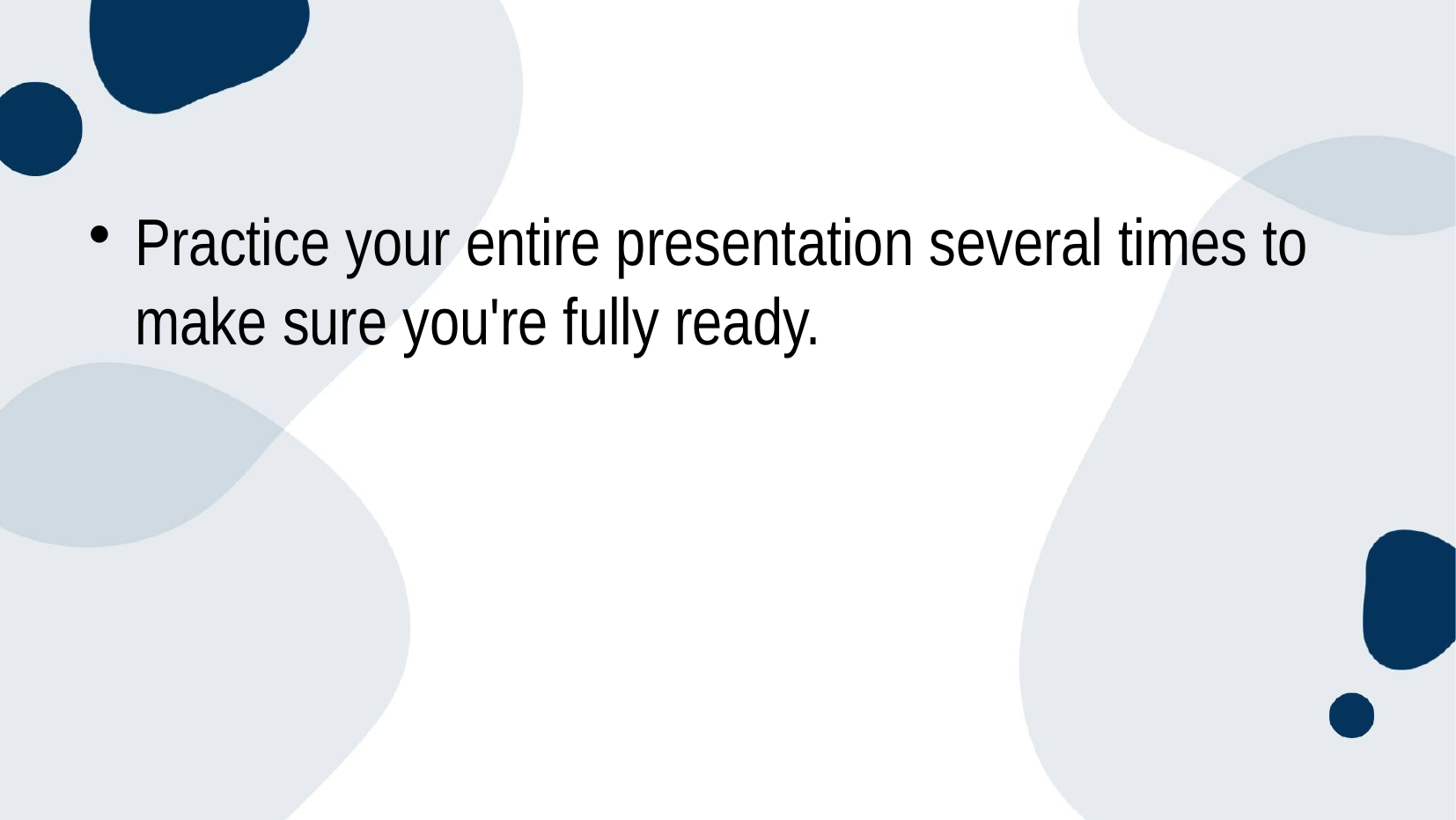

#
Practice your entire presentation several times to make sure you're fully ready.